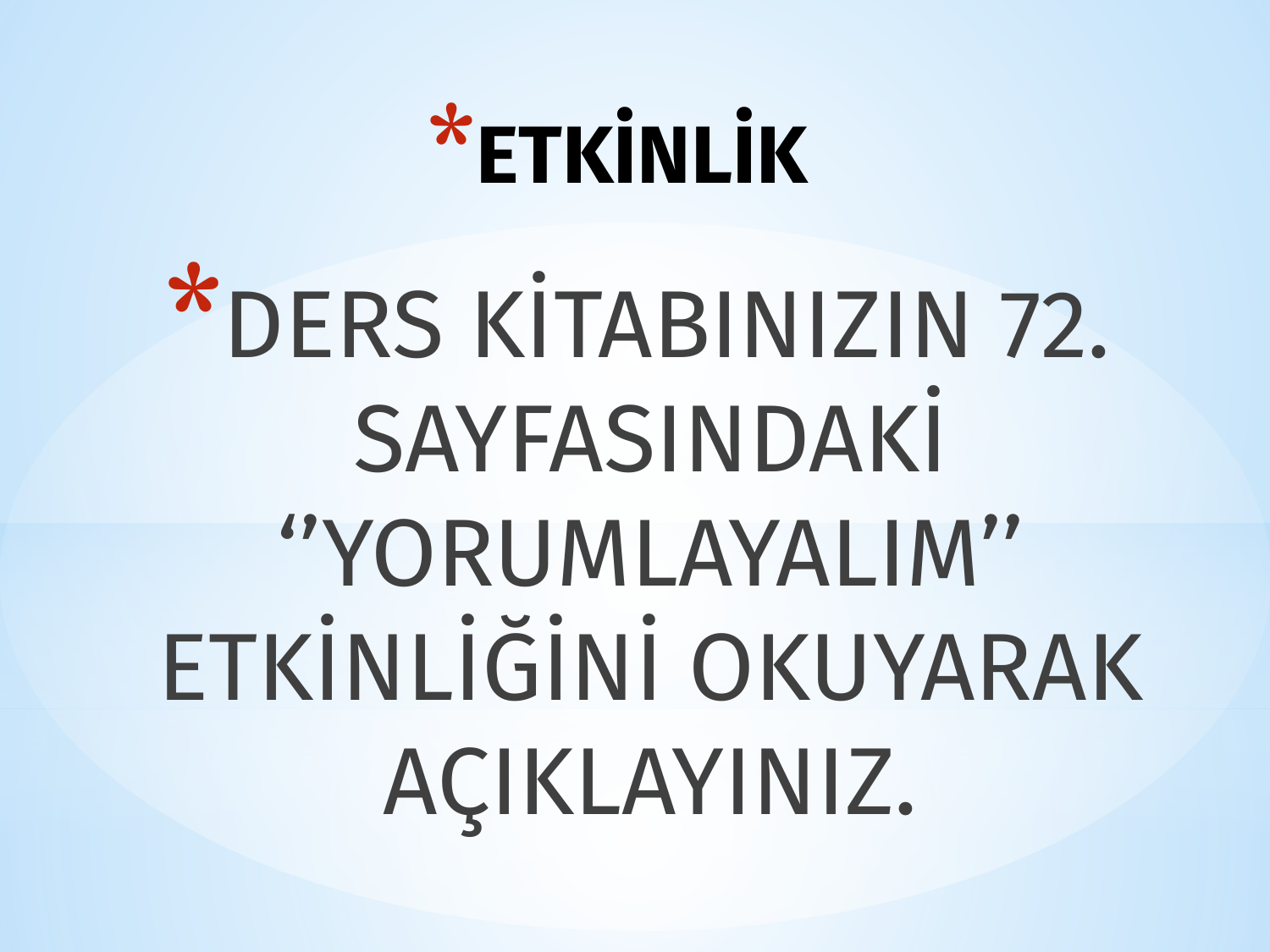

# ETKİNLİK
DERS KİTABINIZIN 72. SAYFASINDAKİ ‘’YORUMLAYALIM’’ ETKİNLİĞİNİ OKUYARAK AÇIKLAYINIZ.